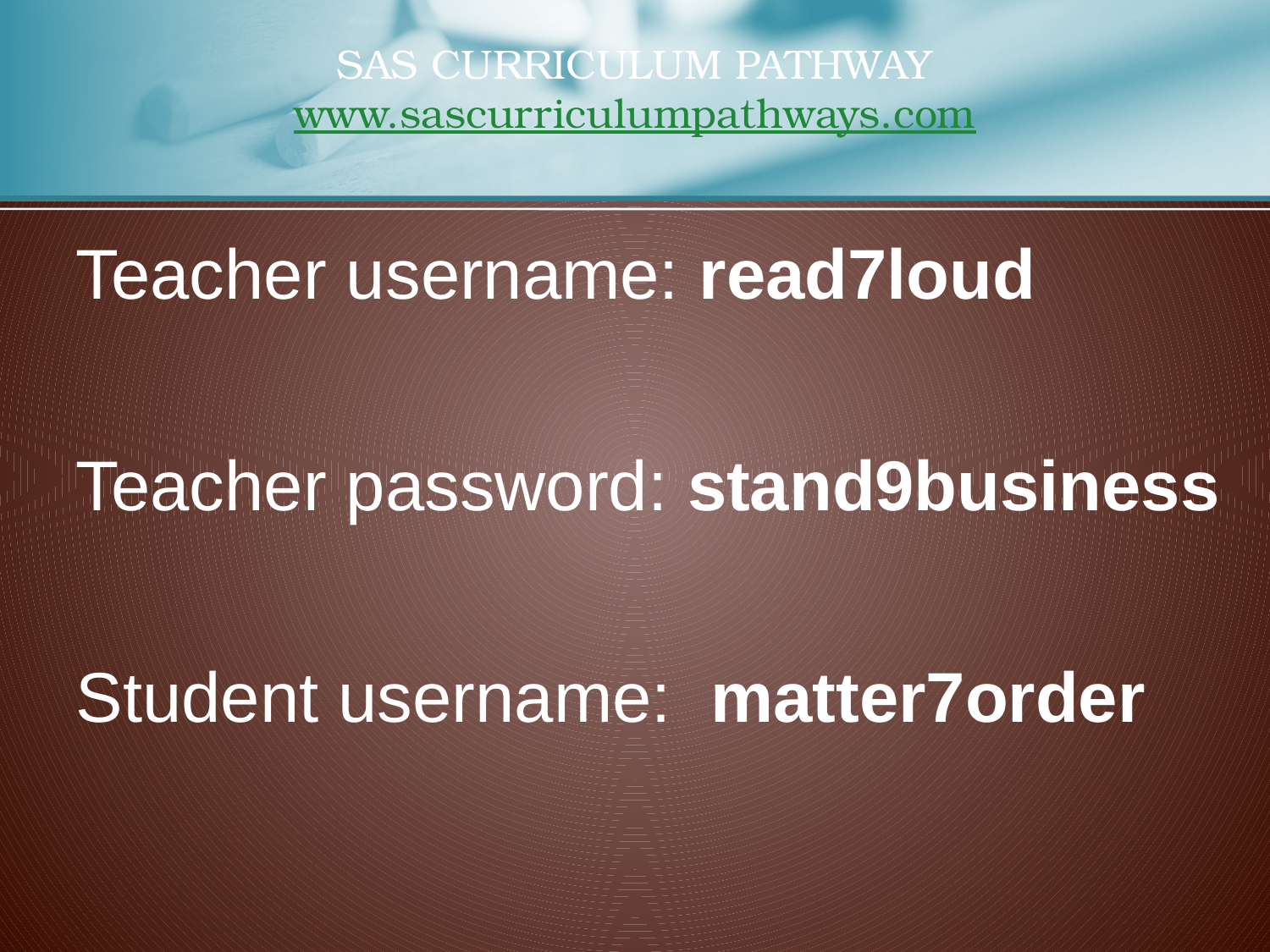

# SAS CURRICULUM PATHWAY www.sascurriculumpathways.com
Teacher username: read7loud

Teacher password: stand9business

Student username:  matter7order